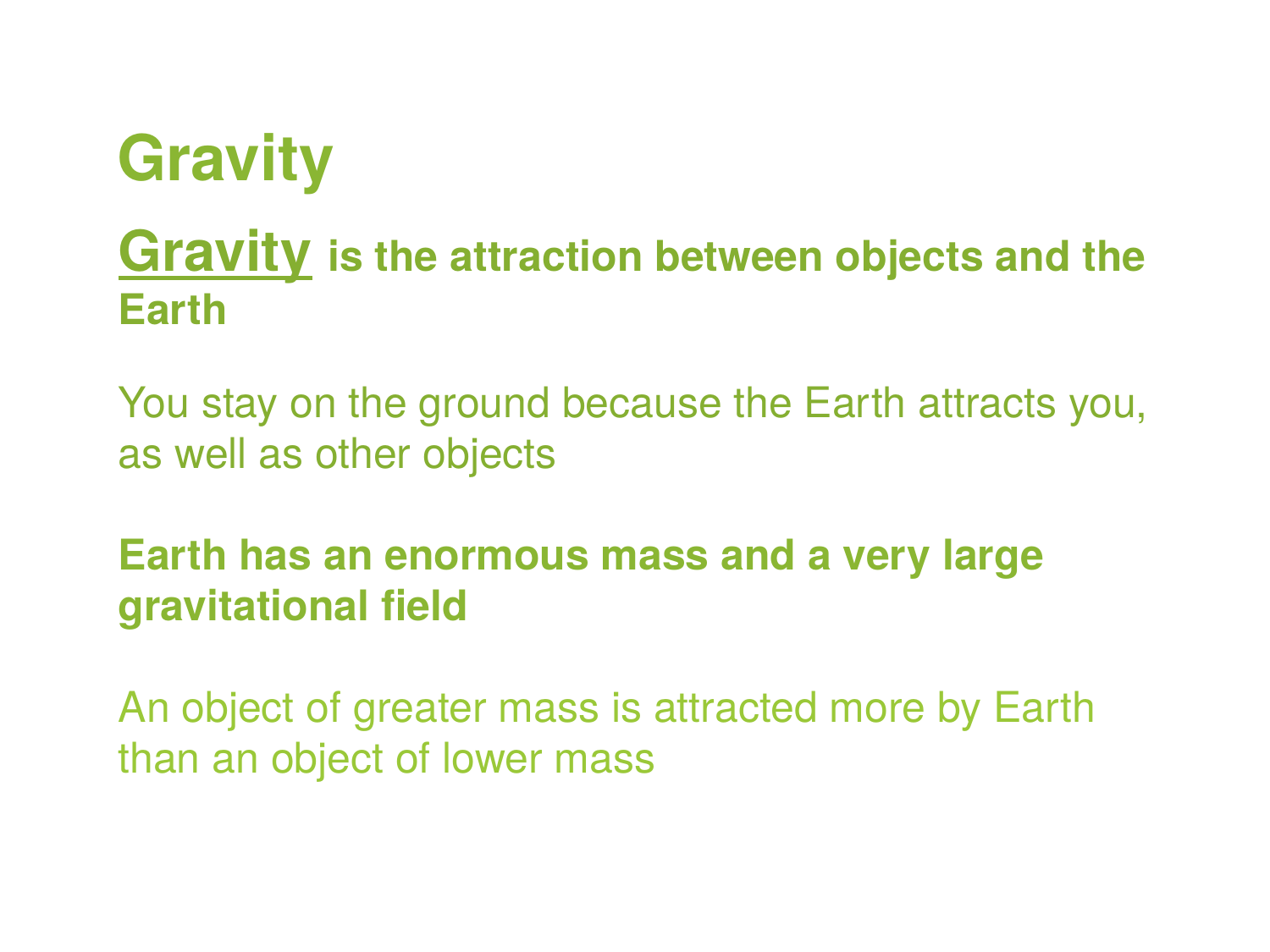

Gravity
Gravity is the attraction between objects and the Earth

You stay on the ground because the Earth attracts you, as well as other objects

Earth has an enormous mass and a very large gravitational field

An object of greater mass is attracted more by Earth than an object of lower mass